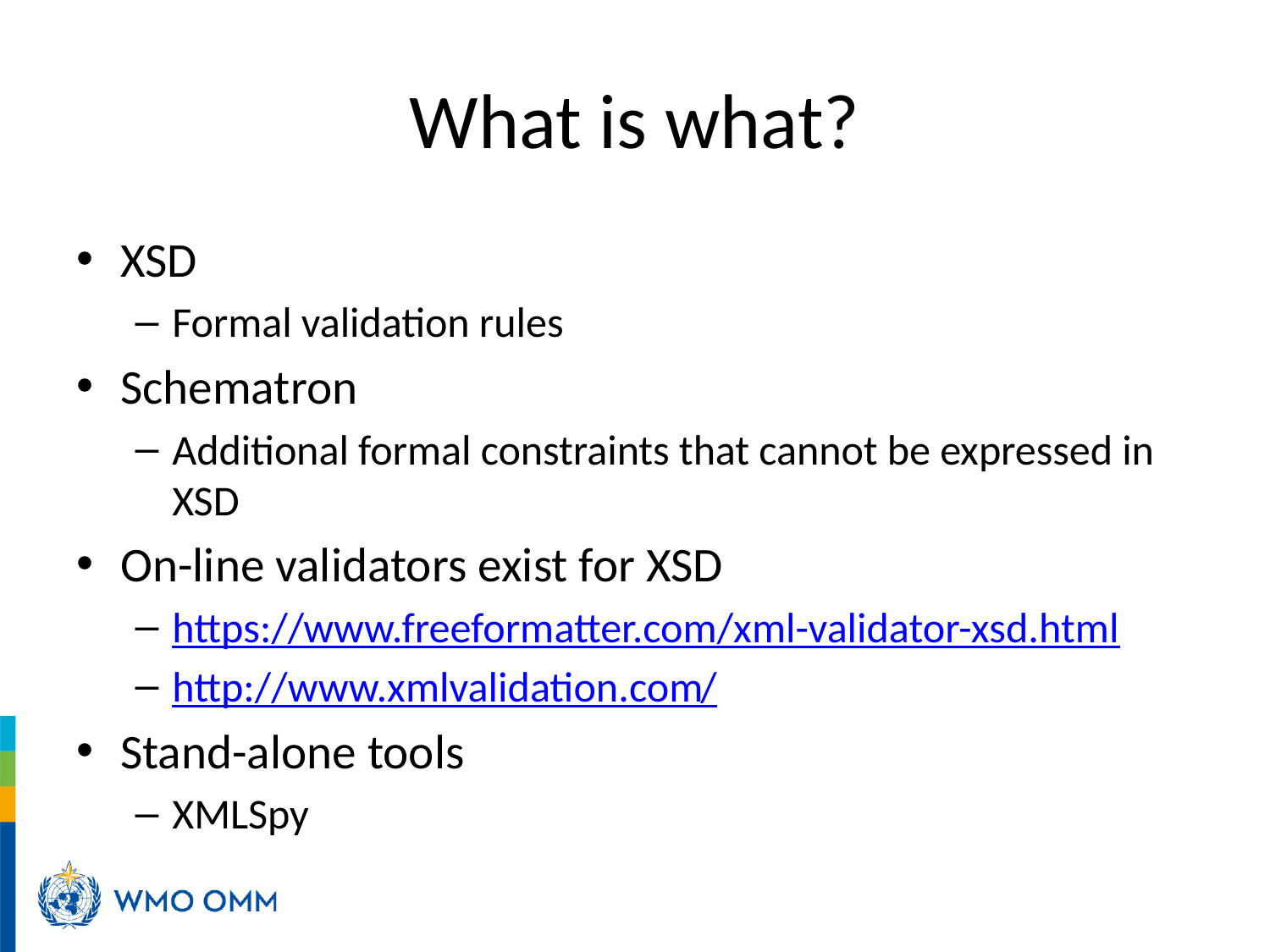

# What is what?
XSD
Formal validation rules
Schematron
Additional formal constraints that cannot be expressed in XSD
On-line validators exist for XSD
https://www.freeformatter.com/xml-validator-xsd.html
http://www.xmlvalidation.com/
Stand-alone tools
XMLSpy